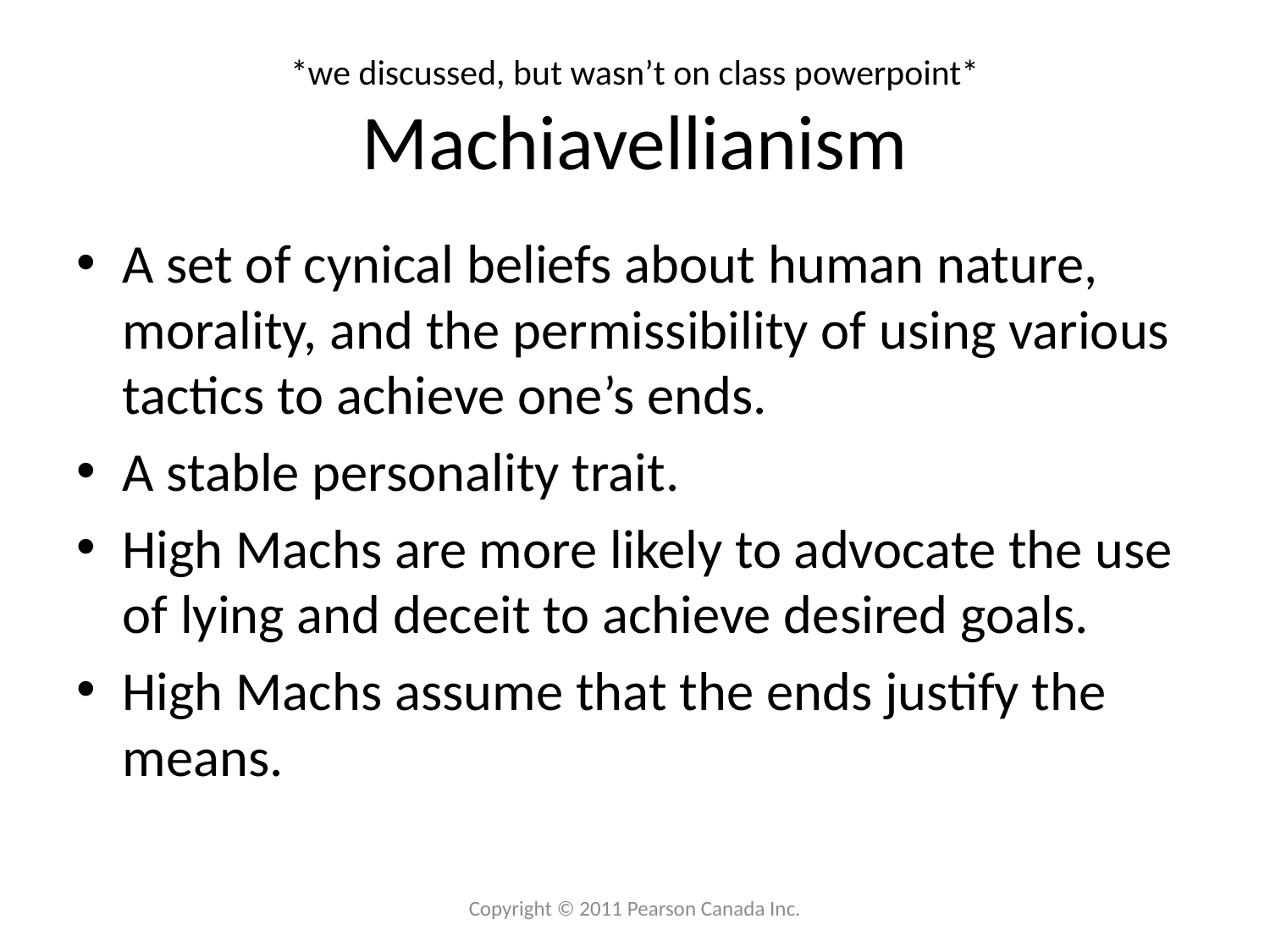

# *we discussed, but wasn’t on class powerpoint* Machiavellianism
A set of cynical beliefs about human nature, morality, and the permissibility of using various tactics to achieve one’s ends.
A stable personality trait.
High Machs are more likely to advocate the use of lying and deceit to achieve desired goals.
High Machs assume that the ends justify the means.
Copyright © 2011 Pearson Canada Inc.